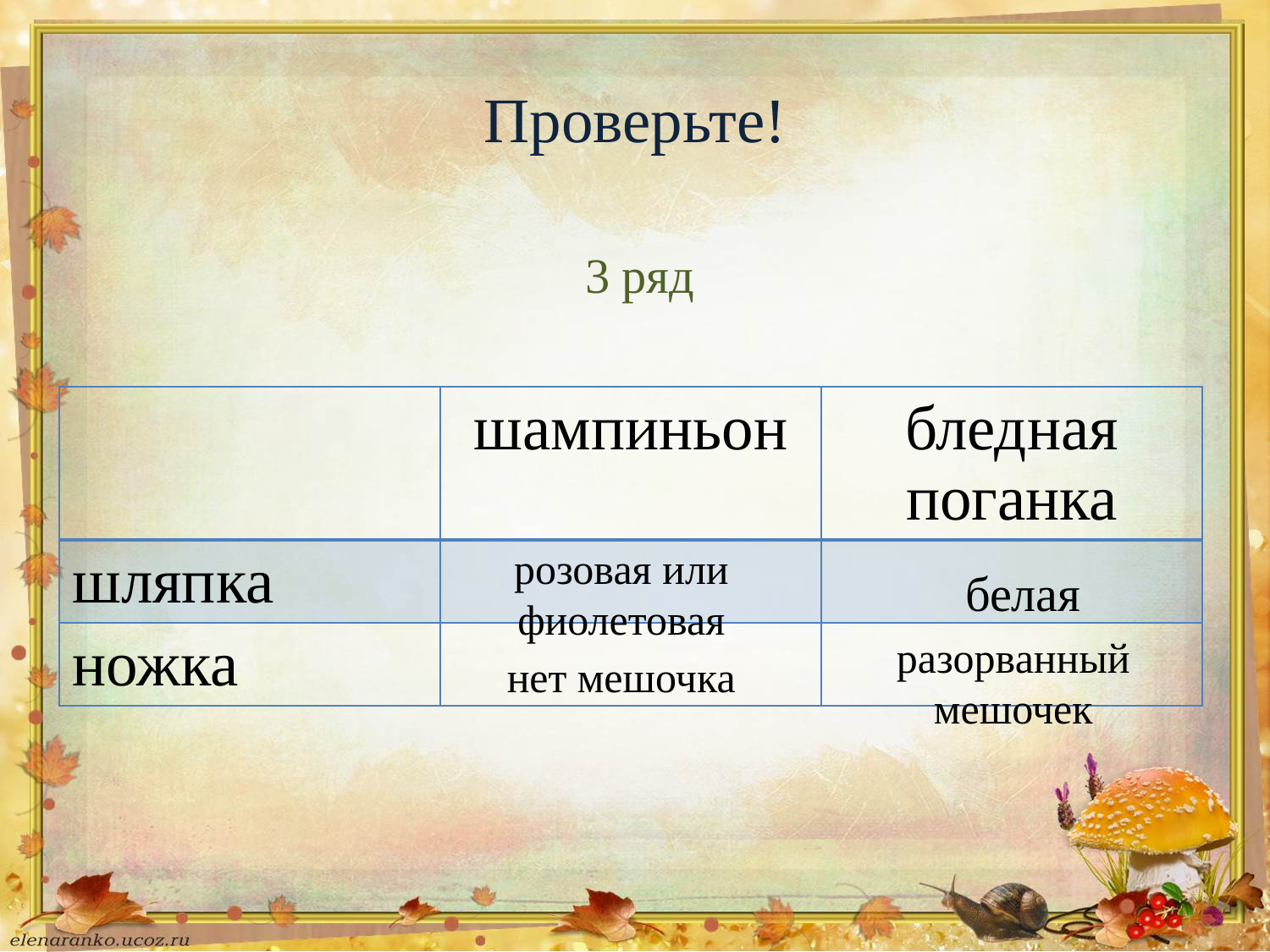

# Проверьте!
3 ряд
|  | шампиньон | бледная поганка |
| --- | --- | --- |
| шляпка |  |  |
| ножка |  |  |
розовая или фиолетовая
белая
разорванный мешочек
нет мешочка